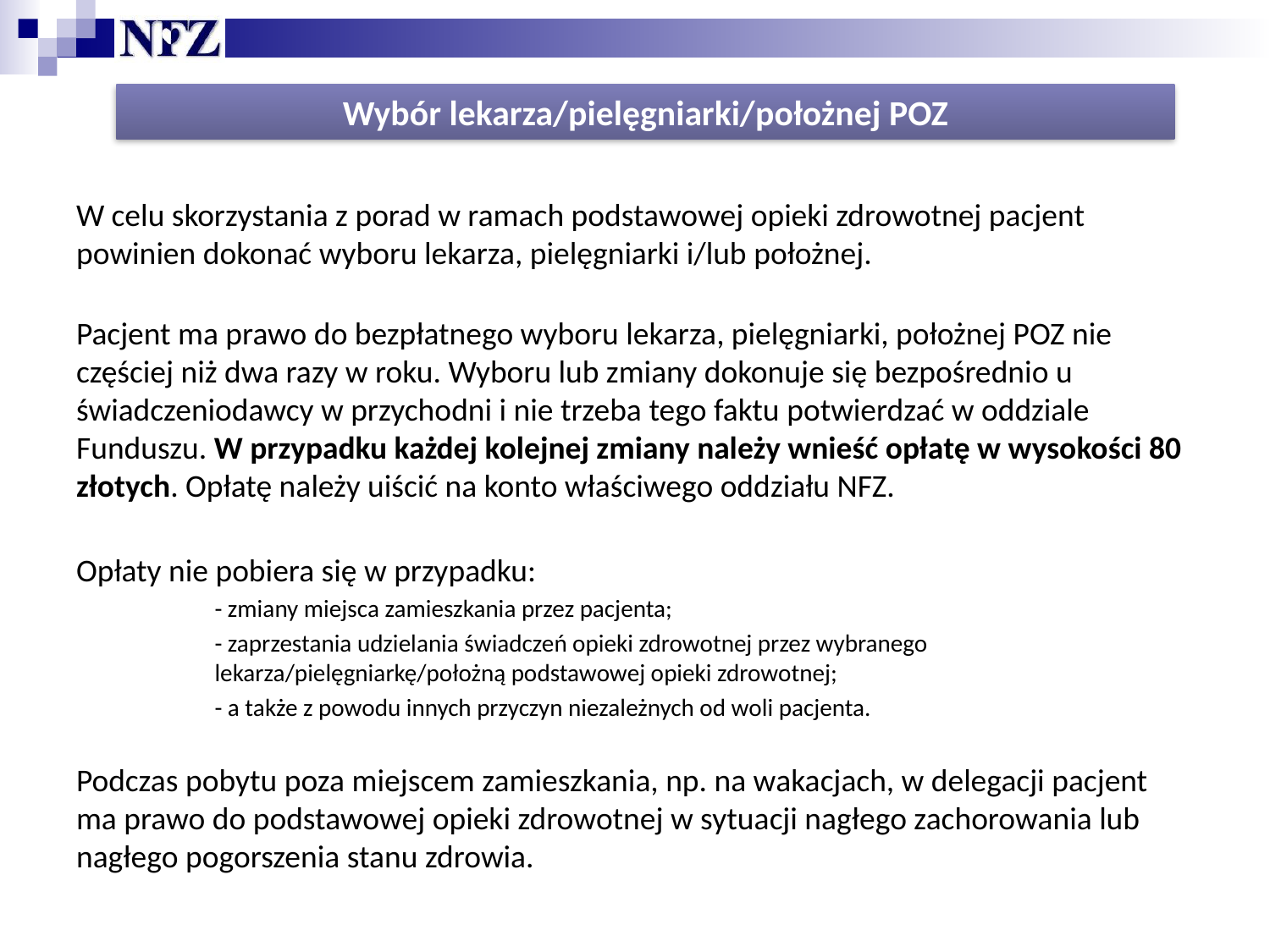

Wybór lekarza/pielęgniarki/położnej POZ

W celu skorzystania z porad w ramach podstawowej opieki zdrowotnej pacjent powinien dokonać wyboru lekarza, pielęgniarki i/lub położnej.
Pacjent ma prawo do bezpłatnego wyboru lekarza, pielęgniarki, położnej POZ nie częściej niż dwa razy w roku. Wyboru lub zmiany dokonuje się bezpośrednio u świadczeniodawcy w przychodni i nie trzeba tego faktu potwierdzać w oddziale Funduszu. W przypadku każdej kolejnej zmiany należy wnieść opłatę w wysokości 80 złotych. Opłatę należy uiścić na konto właściwego oddziału NFZ.

Opłaty nie pobiera się w przypadku:
- zmiany miejsca zamieszkania przez pacjenta;
- zaprzestania udzielania świadczeń opieki zdrowotnej przez wybranego lekarza/pielęgniarkę/położną podstawowej opieki zdrowotnej;
- a także z powodu innych przyczyn niezależnych od woli pacjenta.

Podczas pobytu poza miejscem zamieszkania, np. na wakacjach, w delegacji pacjent ma prawo do podstawowej opieki zdrowotnej w sytuacji nagłego zachorowania lub nagłego pogorszenia stanu zdrowia.